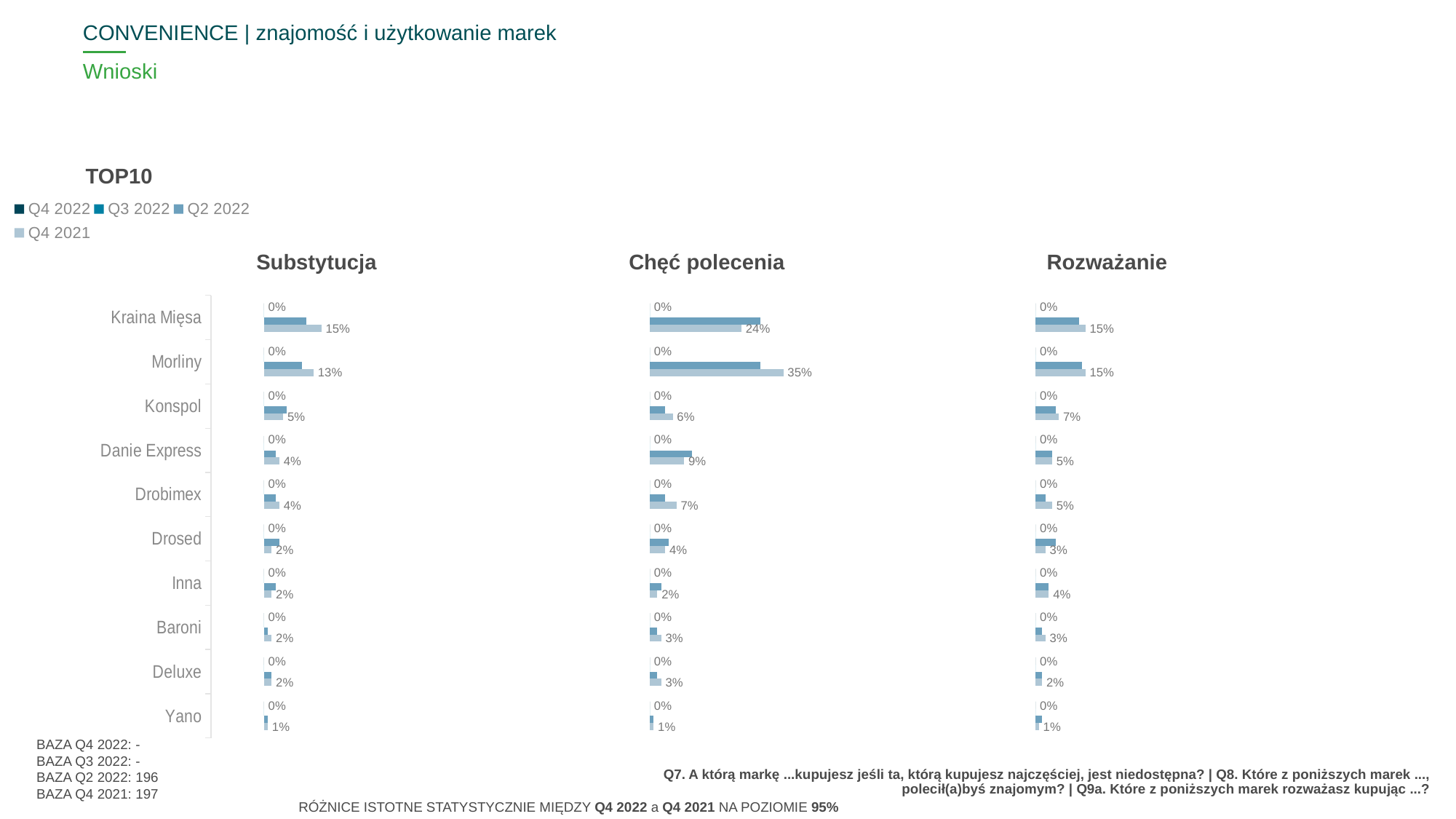

CONVENIENCE | znajomość i użytkowanie marek
# Wnioski
TOP10

### Chart

| Category | Q4 2022 | Q3 2022 | Q2 2022 | Q4 2021 |
|---|---|---|---|---|
|  | None | None | None | None |
|  | None | None | None | None |
|  | None | None | None | None |
|  | None | None | None | None |
|  | None | None | None | None |
|  | None | None | None | None |
|  | None | None | None | None |
Substytucja
Chęć polecenia
Rozważanie

### Chart

| Category | Kolumna2 |
|---|---|
| Kraina Mięsa | None |
| Morliny | None |
| Konspol | None |
| Danie Express | None |
| Drobimex | None |
| Drosed | None |
| Inna | None |
| Baroni | None |
| Deluxe | None |
| Yano | None |

### Chart

| Category | Q4 2022 | Q3 2022 | Q2 2022 | Q4 2021 |
|---|---|---|---|---|
| Kraina Mięsa | 0.0 | 0.0 | 0.11 | 0.15 |
| Morliny | 0.0 | 0.0 | 0.1 | 0.13 |
| Konspol | 0.0 | 0.0 | 0.06 | 0.05 |
| Danie Express | 0.0 | 0.0 | 0.03 | 0.04 |
| Drobimex | 0.0 | 0.0 | 0.03 | 0.04 |
| Drosed | 0.0 | 0.0 | 0.04 | 0.02 |
| Inna | 0.0 | 0.0 | 0.03 | 0.02 |
| Baroni | 0.0 | 0.0 | 0.01 | 0.02 |
| Deluxe | 0.0 | 0.0 | 0.02 | 0.02 |
| Yano | 0.0 | 0.0 | 0.01 | 0.01 |

### Chart

| Category | Q4 2022 | Q3 2022 | Q2 2022 | Q4 2021 |
|---|---|---|---|---|
| Kraina Mięsa | 0.0 | 0.0 | 0.29 | 0.24 |
| Morliny | 0.0 | 0.0 | 0.29 | 0.35 |
| Konspol | 0.0 | 0.0 | 0.04 | 0.06 |
| Danie Express | 0.0 | 0.0 | 0.11 | 0.09 |
| Drobimex | 0.0 | 0.0 | 0.04 | 0.07 |
| Drosed | 0.0 | 0.0 | 0.05 | 0.04 |
| Inna | 0.0 | 0.0 | 0.03 | 0.02 |
| Baroni | 0.0 | 0.0 | 0.02 | 0.03 |
| Deluxe | 0.0 | 0.0 | 0.02 | 0.03 |
| Yano | 0.0 | 0.0 | 0.01 | 0.01 |

### Chart

| Category | Q4 2022 | Q3 2022 | Q2 2022 | Q4 2021 |
|---|---|---|---|---|
| Kraina Mięsa | 0.0 | 0.0 | 0.13 | 0.15 |
| Morliny | 0.0 | 0.0 | 0.14 | 0.15 |
| Konspol | 0.0 | 0.0 | 0.06 | 0.07 |
| Danie Express | 0.0 | 0.0 | 0.05 | 0.05 |
| Drobimex | 0.0 | 0.0 | 0.03 | 0.05 |
| Drosed | 0.0 | 0.0 | 0.06 | 0.03 |
| Inna | 0.0 | 0.0 | 0.04 | 0.04 |
| Baroni | 0.0 | 0.0 | 0.02 | 0.03 |
| Deluxe | 0.0 | 0.0 | 0.02 | 0.02 |
| Yano | 0.0 | 0.0 | 0.02 | 0.01 |
BAZA Q4 2022: -
BAZA Q3 2022: -
BAZA Q2 2022: 196
BAZA Q4 2021: 197
Q7. A którą markę ...kupujesz jeśli ta, którą kupujesz najczęściej, jest niedostępna? | Q8. Które z poniższych marek ..., polecił(a)byś znajomym? | Q9a. Które z poniższych marek rozważasz kupując ...?
RÓŻNICE ISTOTNE STATYSTYCZNIE MIĘDZY Q4 2022 a Q4 2021 NA POZIOMIE 95%